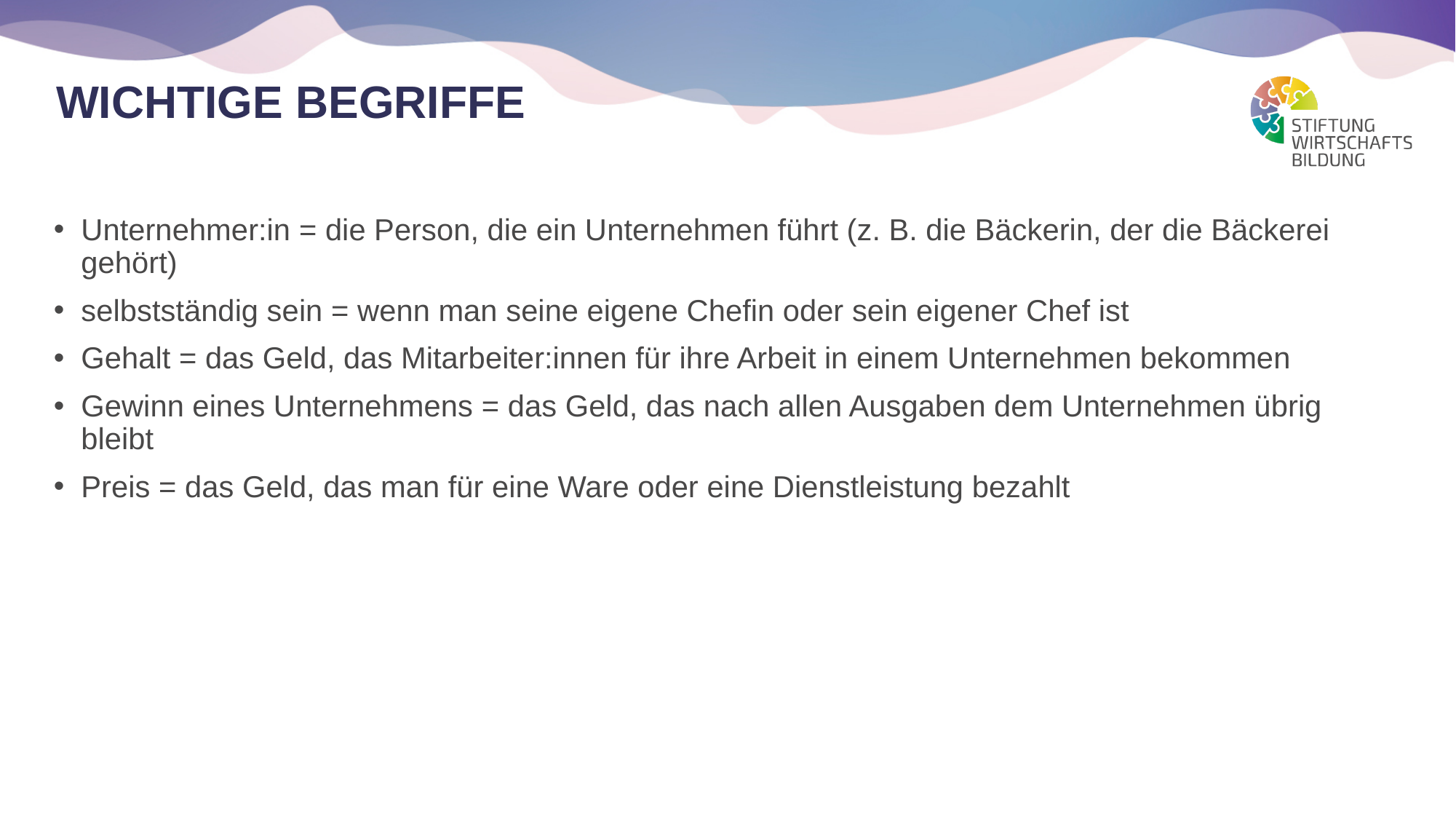

# Wichtige Begriffe
Unternehmer:in = die Person, die ein Unternehmen führt (z. B. die Bäckerin, der die Bäckerei gehört)
selbstständig sein = wenn man seine eigene Chefin oder sein eigener Chef ist
Gehalt = das Geld, das Mitarbeiter:innen für ihre Arbeit in einem Unternehmen bekommen
Gewinn eines Unternehmens = das Geld, das nach allen Ausgaben dem Unternehmen übrig bleibt
Preis = das Geld, das man für eine Ware oder eine Dienstleistung bezahlt